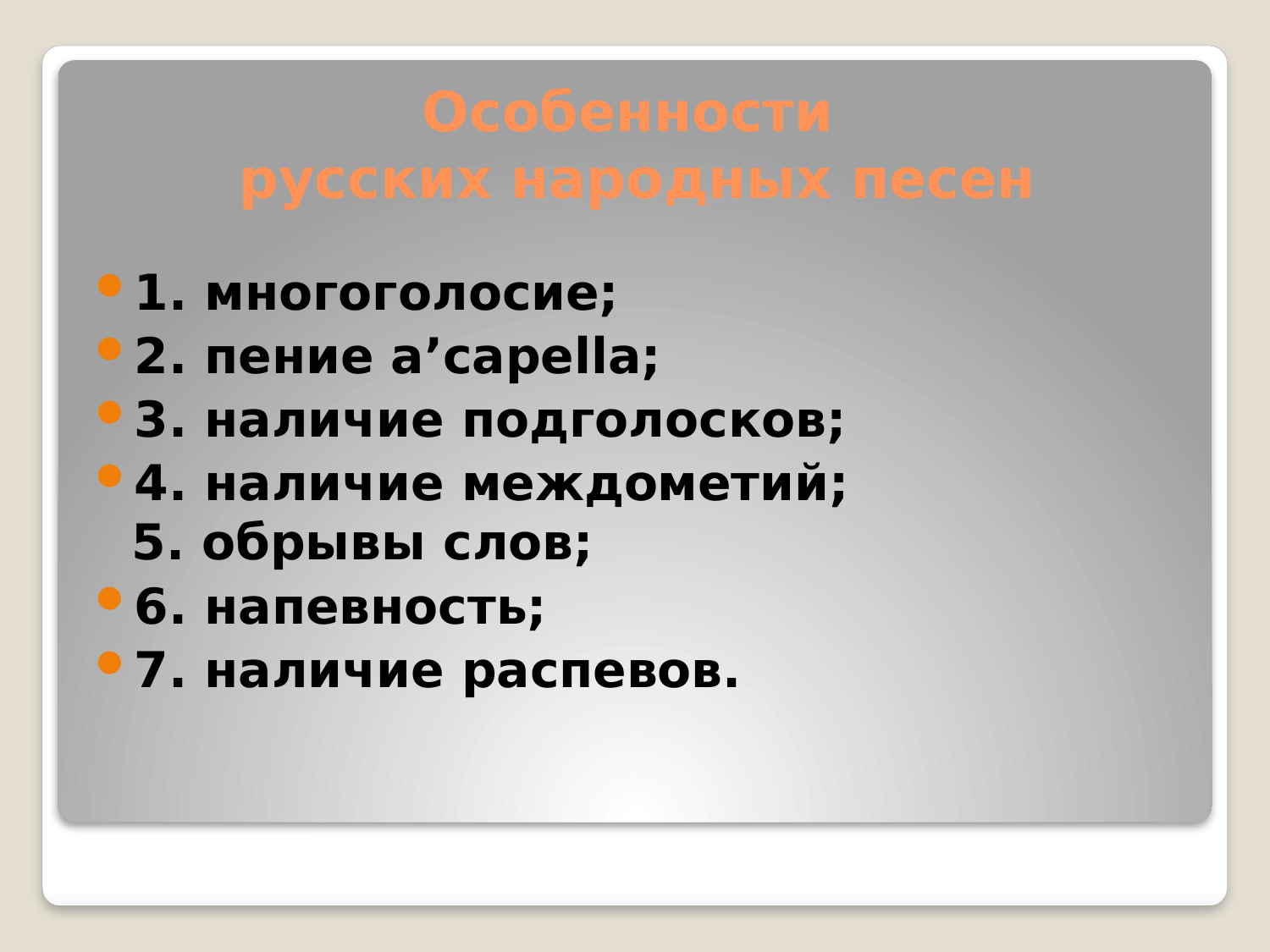

# Особенности русских народных песен
1. многоголосие;
2. пение a’capella;
3. наличие подголосков;
4. наличие междометий;
5. обрывы слов;
6. напевность;
7. наличие распевов.